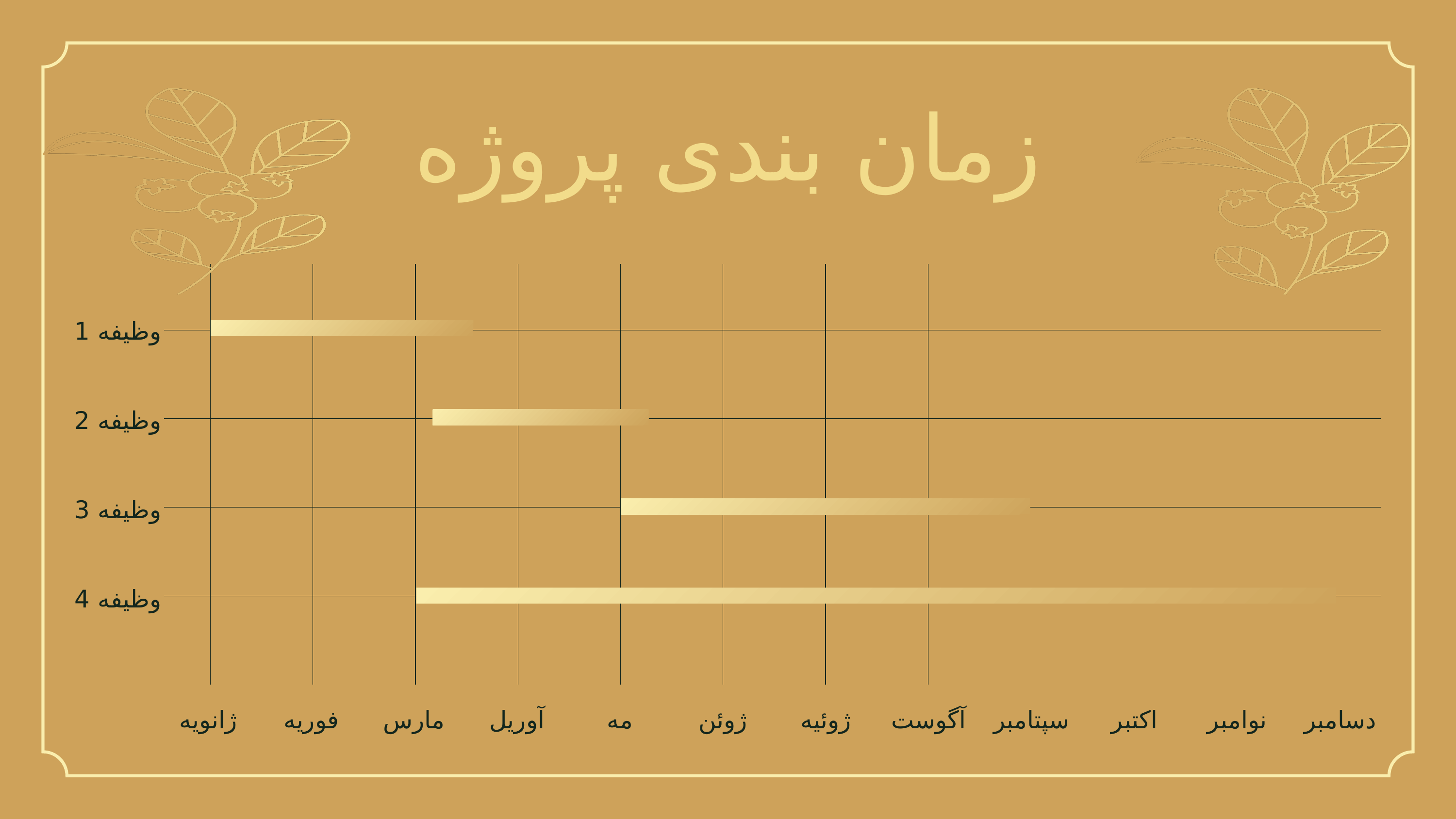

زمان بندی پروژه
|  |  |  |  |  |  |  |  |  |  |  |  |  |
| --- | --- | --- | --- | --- | --- | --- | --- | --- | --- | --- | --- | --- |
|  |  |  |  |  |  |  |  |  |  |  |  |  |
|  |  |  |  |  |  |  |  |  |  |  |  |  |
|  |  |  |  |  |  |  |  |  |  |  |  |  |
|  |  |  |  |  |  |  |  |  |  |  |  |  |
وظیفه 1

وظیفه 2

وظیفه 3

وظیفه 4

ژانویه
فوریه
مارس
آوریل
مه
ژوئن
ژوئیه
آگوست
سپتامبر
اکتبر
نوامبر
دسامبر